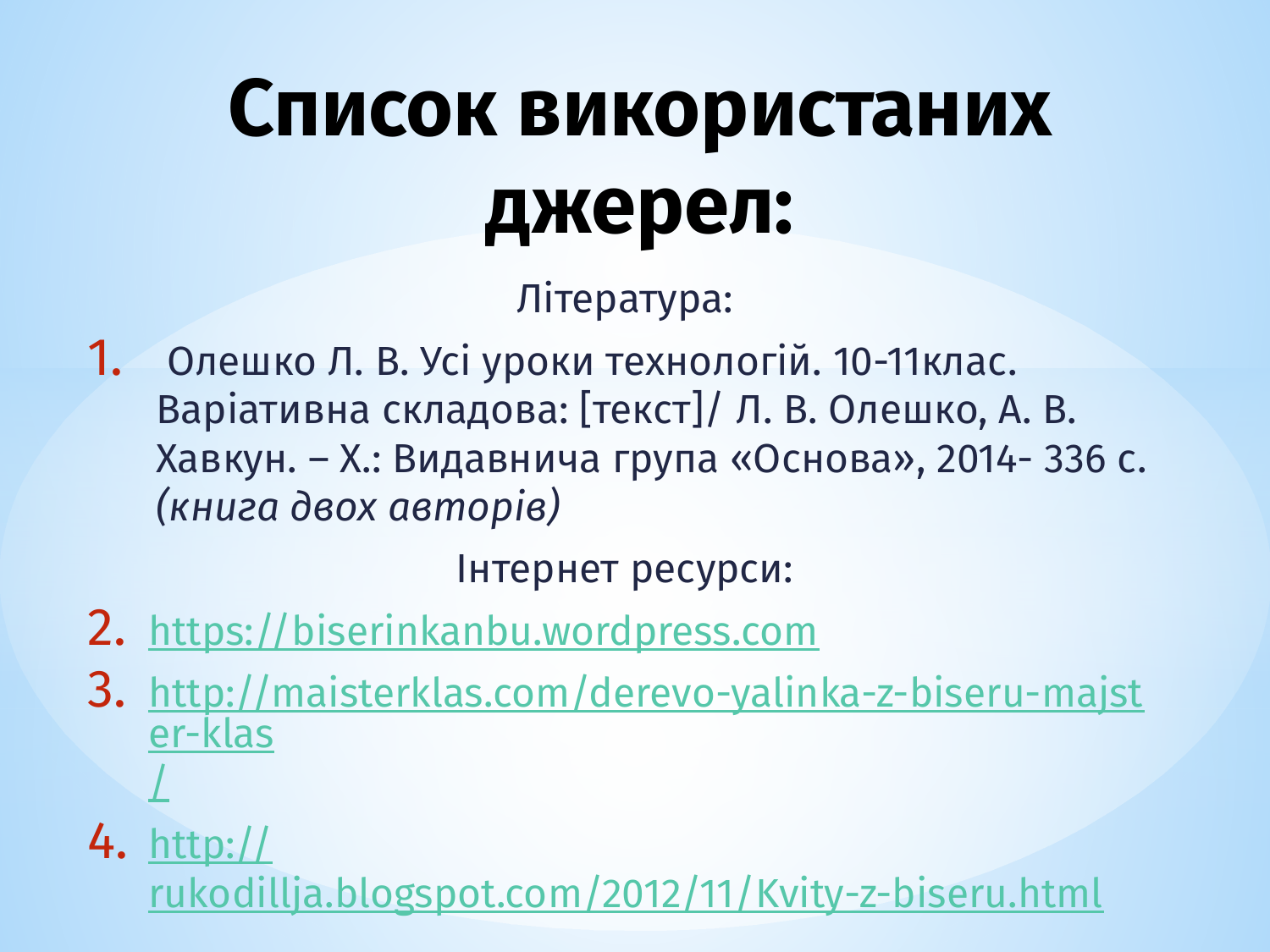

# Список використаних джерел:
Література:
 Олешко Л. В. Усі уроки технологій. 10-11клас. Варіативна складова: [текст]/ Л. В. Олешко, А. В. Хавкун. – Х.: Видавнича група «Основа», 2014- 336 с. (книга двох авторів)
Інтернет ресурси:
https://biserinkanbu.wordpress.com
http://maisterklas.com/derevo-yalinka-z-biseru-majster-klas/
http://rukodillja.blogspot.com/2012/11/Kvity-z-biseru.html